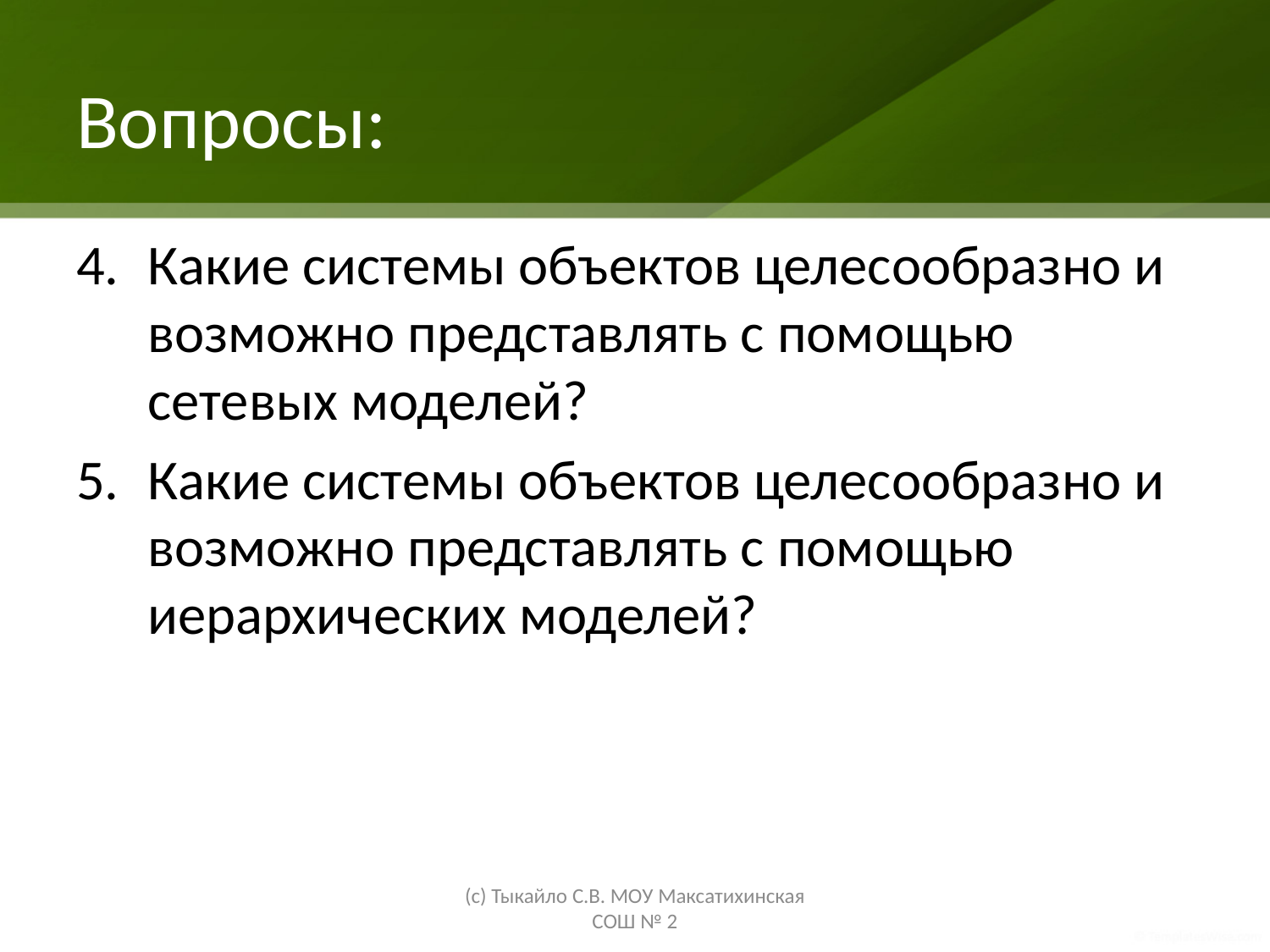

# Вопросы:
Какие системы объектов целесообразно и возможно представлять с помощью сетевых моделей?
Какие системы объектов целесообразно и возможно представлять с помощью иерархических моделей?

(с) Тыкайло С.В. МОУ Максатихинская СОШ № 2